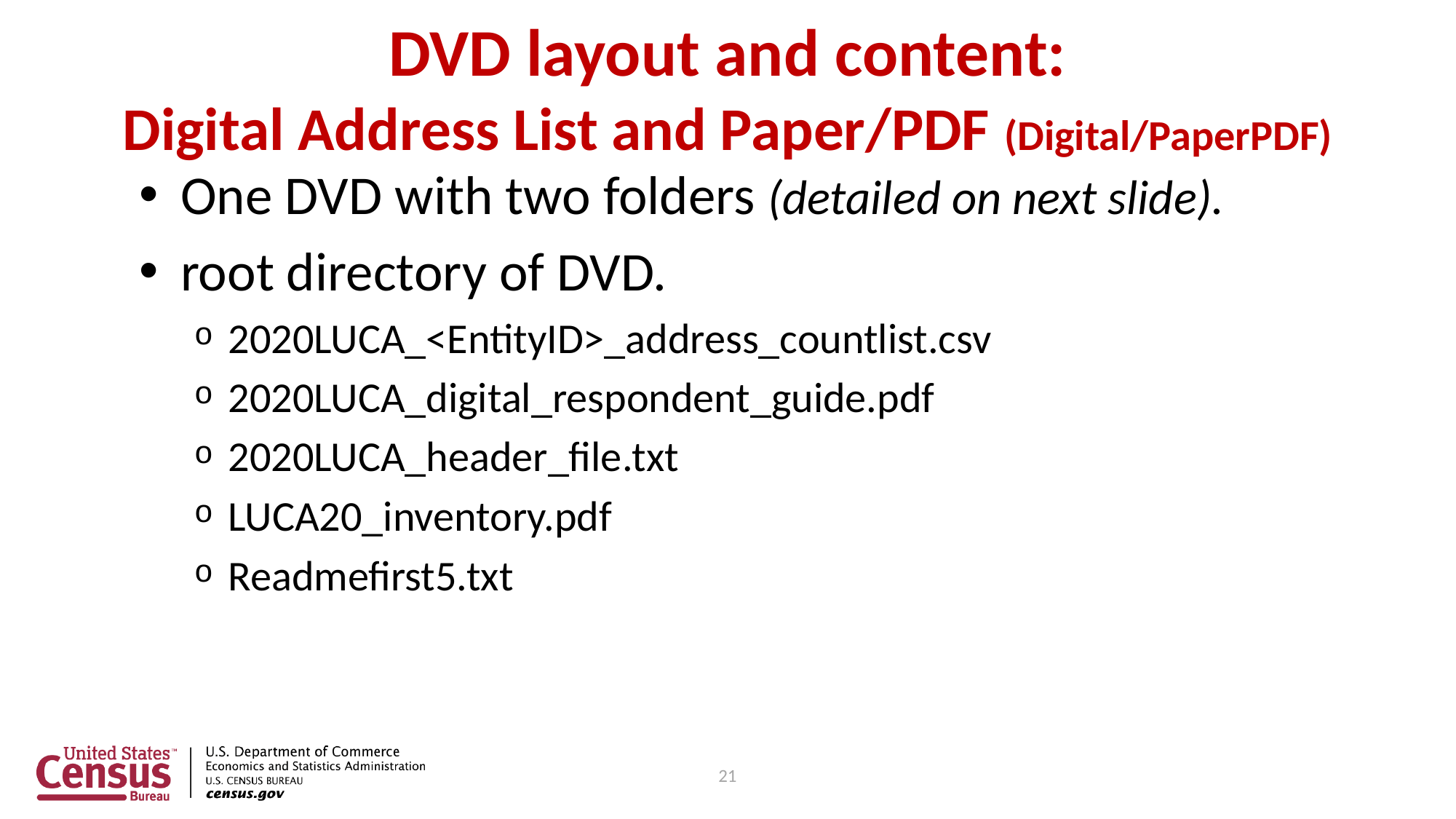

# DVD layout and content: Digital Address List and Paper/PDF (Digital/PaperPDF)
One DVD with two folders (detailed on next slide).
root directory of DVD.
2020LUCA_<EntityID>_address_countlist.csv
2020LUCA_digital_respondent_guide.pdf
2020LUCA_header_file.txt
LUCA20_inventory.pdf
Readmefirst5.txt

21